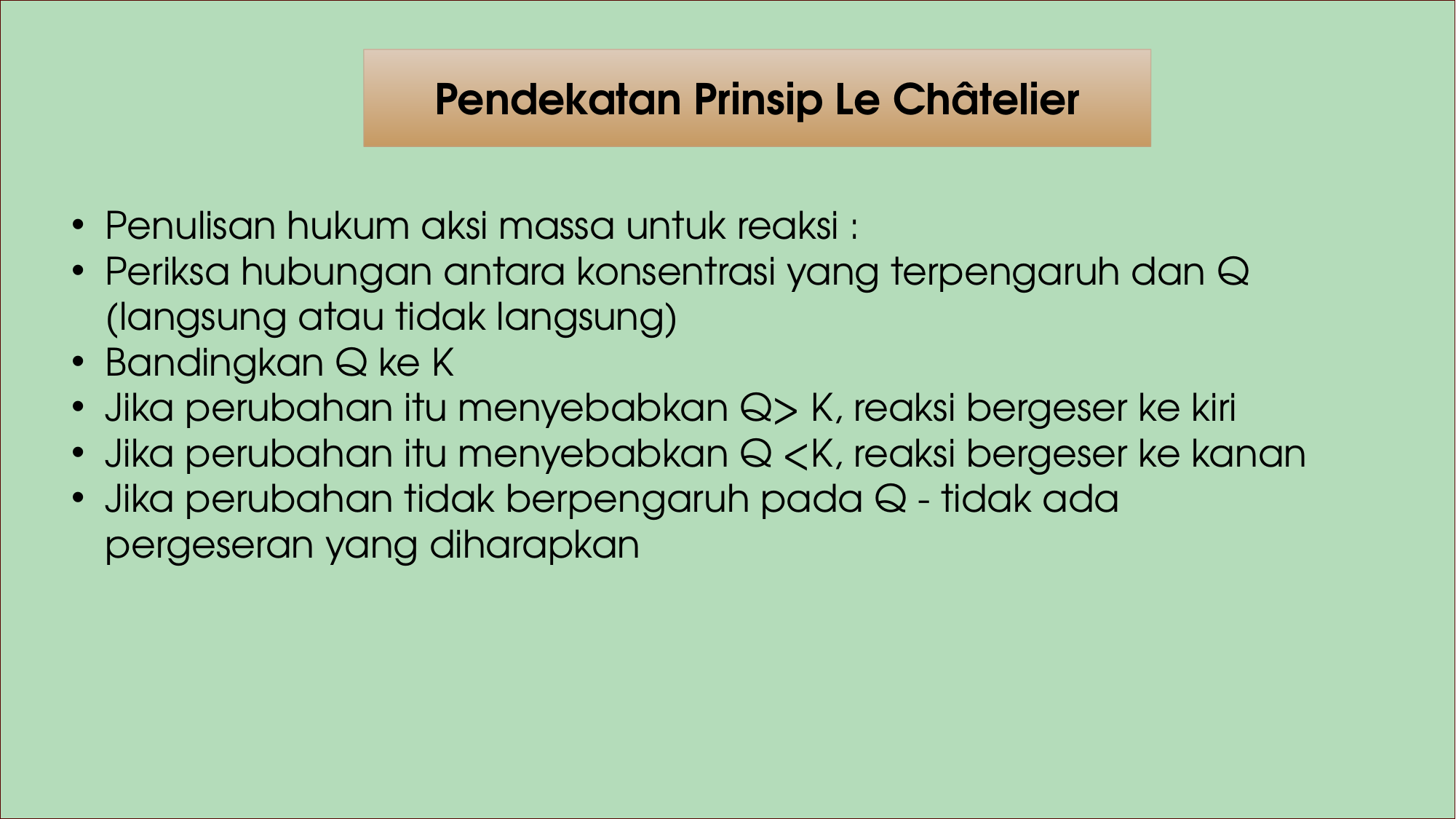

Pendekatan Prinsip Le Châtelier
Penulisan hukum aksi massa untuk reaksi :
Periksa hubungan antara konsentrasi yang terpengaruh dan Q (langsung atau tidak langsung)
Bandingkan Q ke K
Jika perubahan itu menyebabkan Q> K, reaksi bergeser ke kiri
Jika perubahan itu menyebabkan Q <K, reaksi bergeser ke kanan
Jika perubahan tidak berpengaruh pada Q - tidak ada pergeseran yang diharapkan